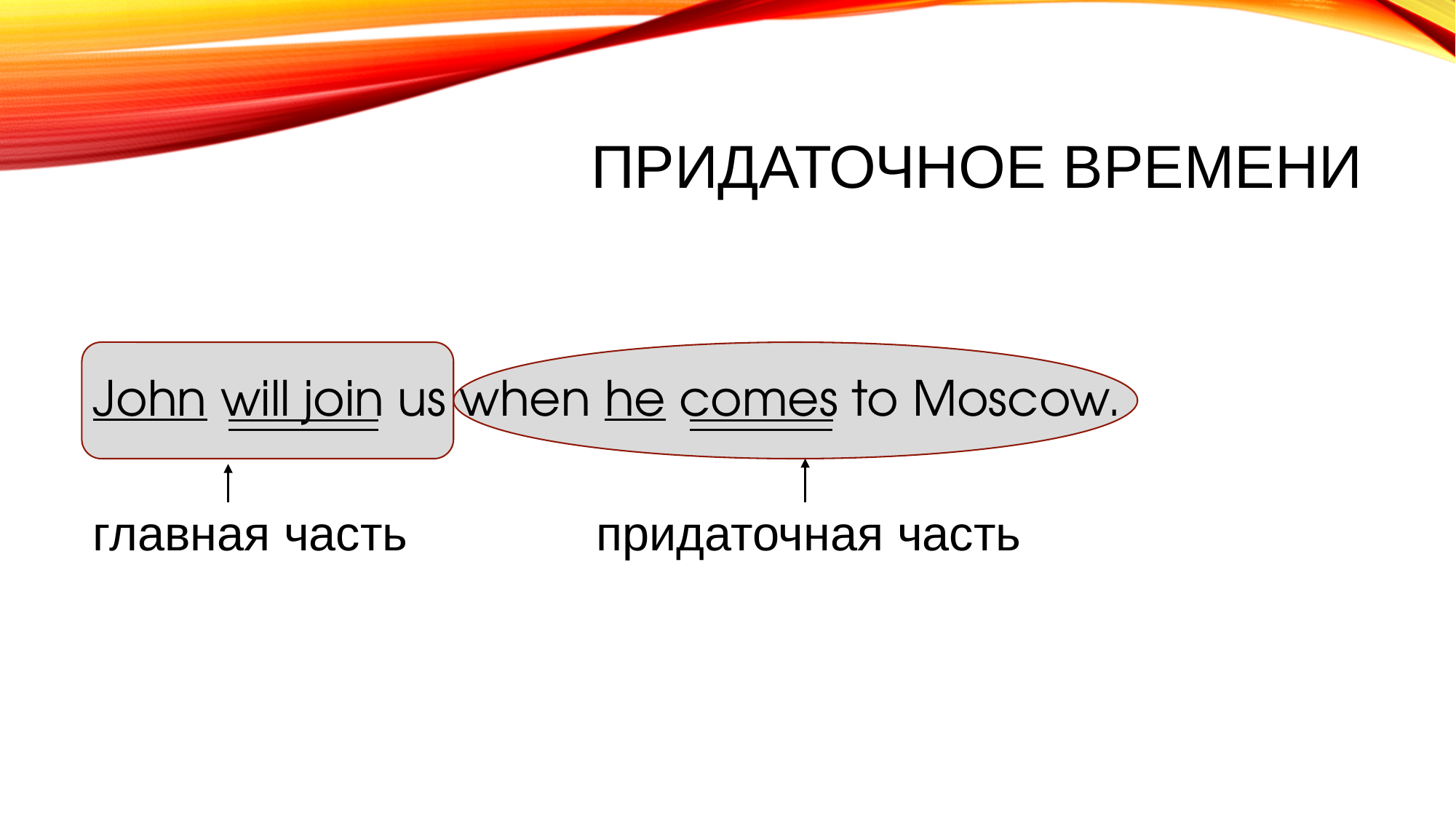

# Придаточное времени

John will join us when he comes to Moscow.

главная часть              придаточная часть